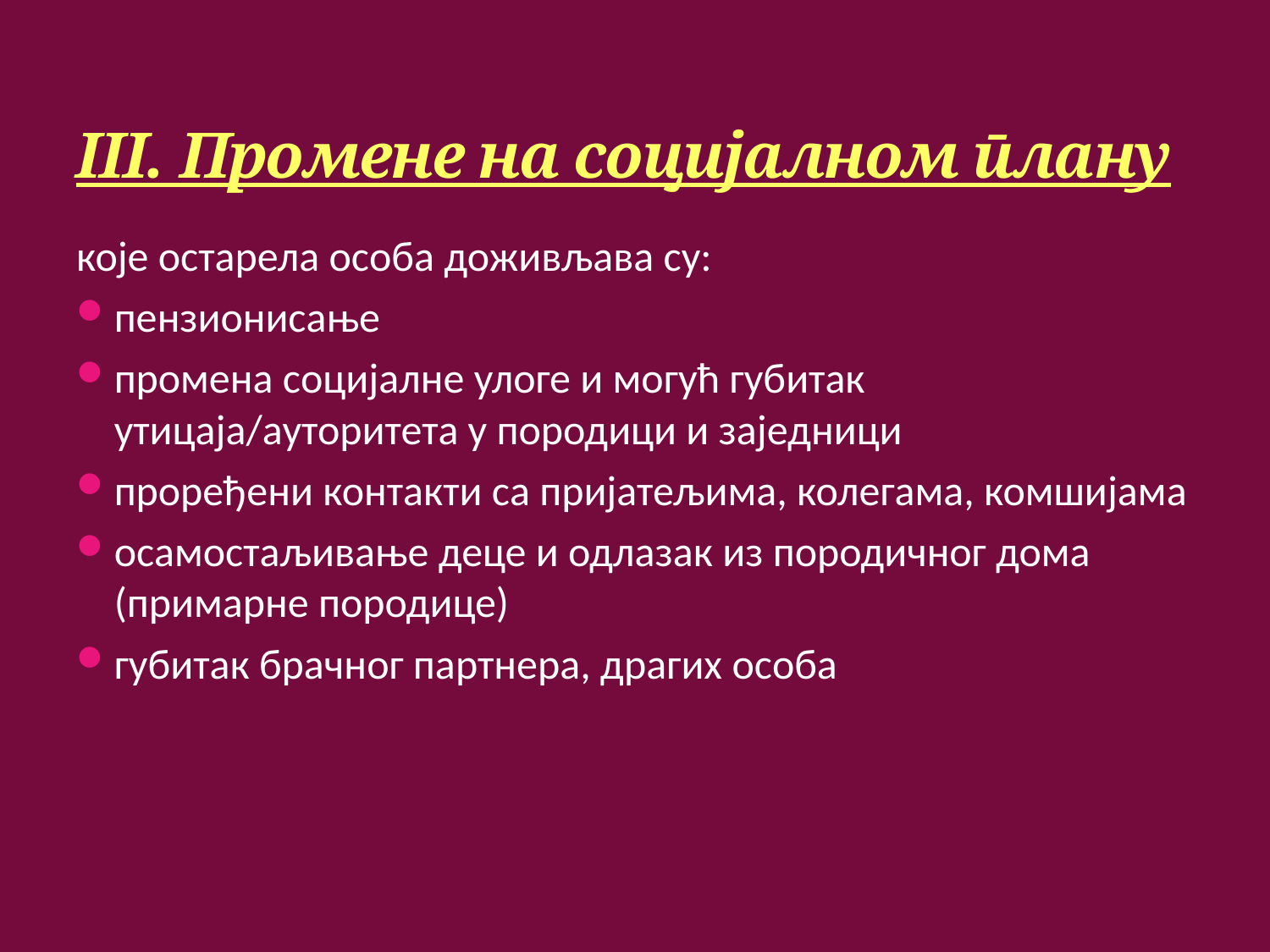

# III. Промене на социјалном плану
које остарела особа доживљава су:
пензионисање
промена социјалне улоге и могућ губитак утицаја/ауторитета у породици и заједници
проређени контакти са пријатељима, колегама, комшијама
осамостаљивање деце и одлазак из породичног дома (примарне породице)
губитак брачног партнера, драгих особа